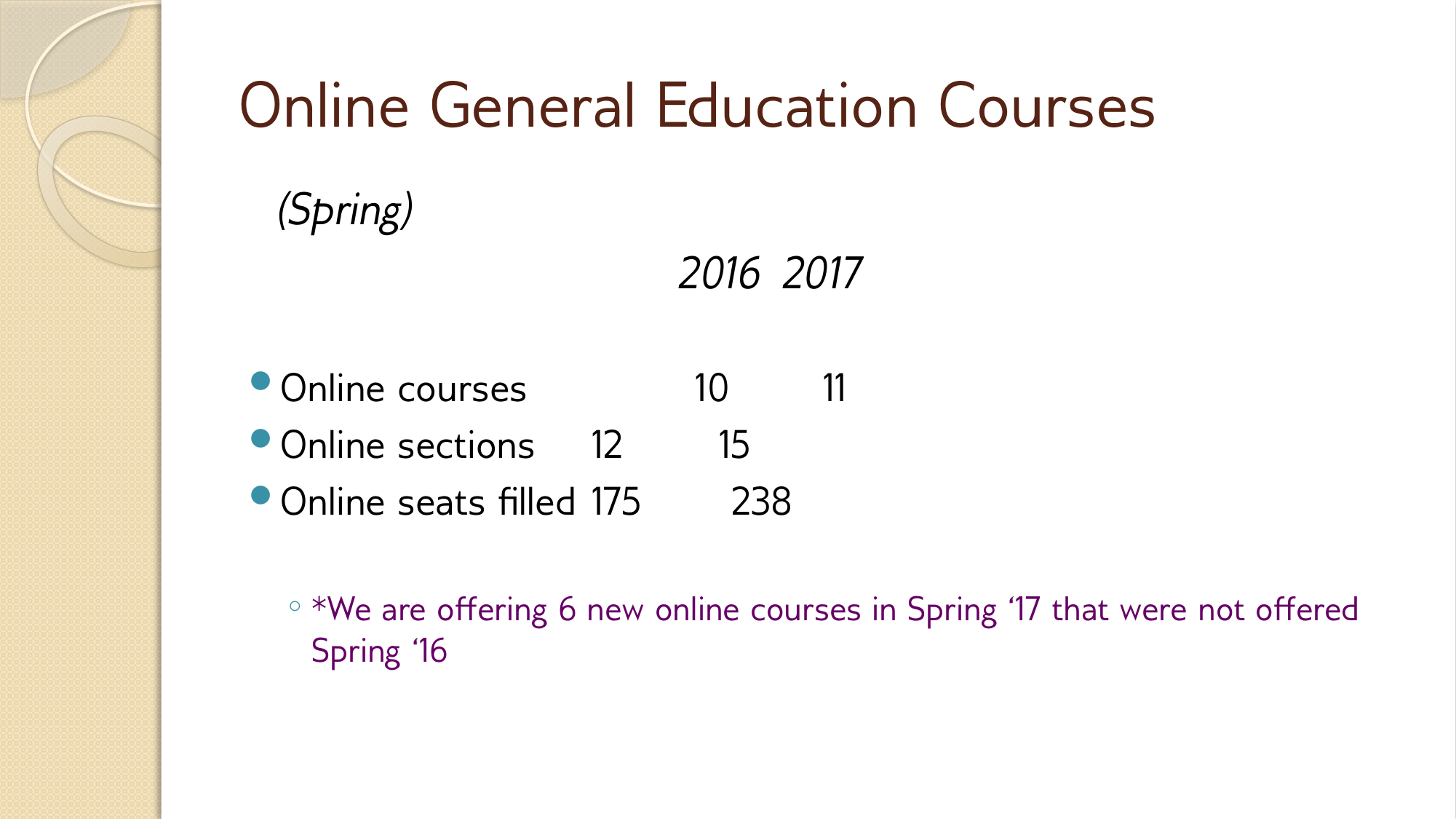

# Online General Education Courses
				  (Spring)
                               2016	 2017

Online courses	 	10	  11
Online sections		12	  15
Online seats filled	175	   238

*We are offering 6 new online courses in Spring ‘17 that were not offered Spring ‘16